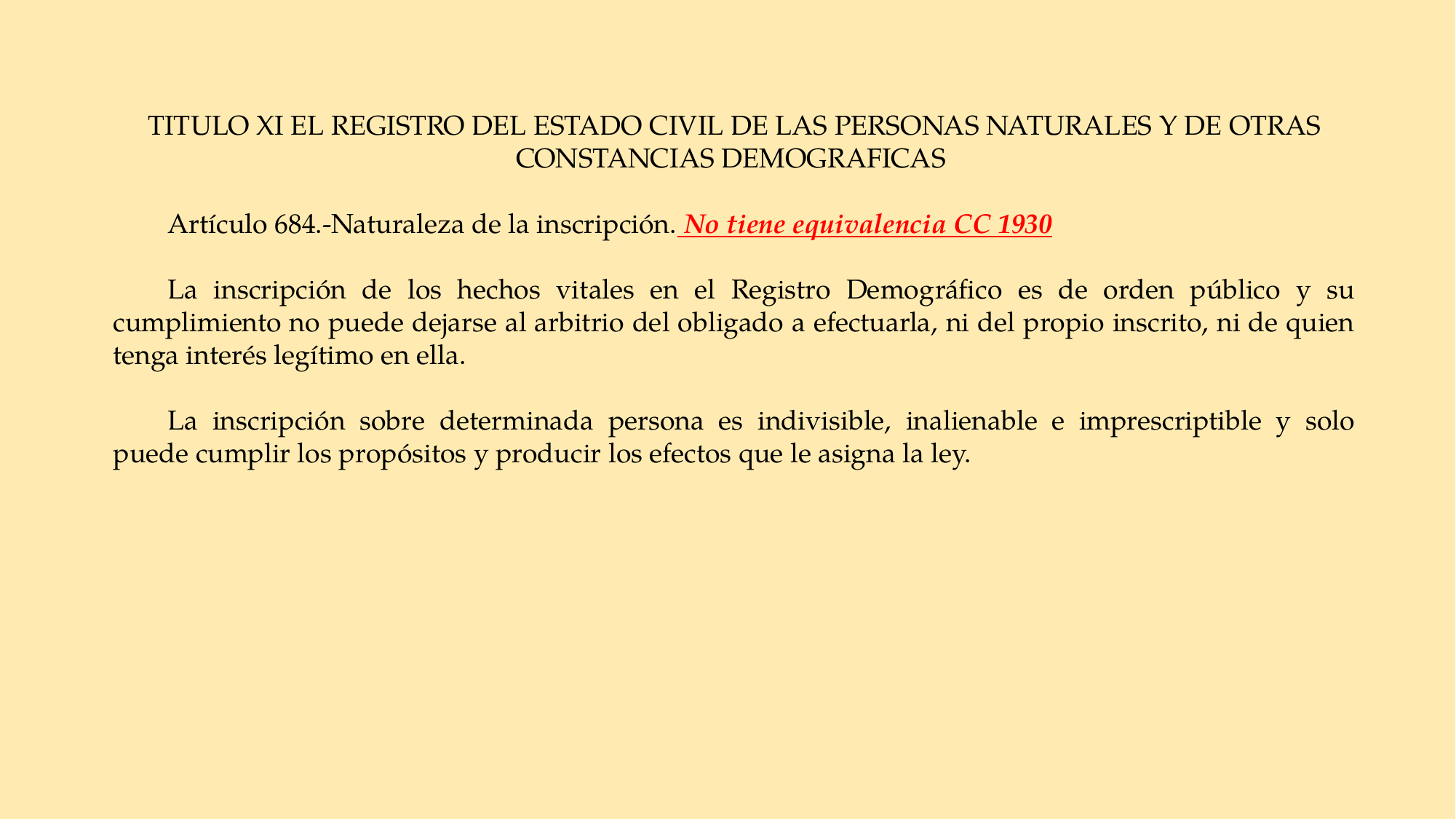

TITULO XI EL REGISTRO DEL ESTADO CIVIL DE LAS PERSONAS NATURALES Y DE OTRAS CONSTANCIAS DEMOGRAFICAS

Artículo 684.-Naturaleza de la inscripción. No tiene equivalencia CC 1930

La inscripción de los hechos vitales en el Registro Demográfico es de orden público y su cumplimiento no puede dejarse al arbitrio del obligado a efectuarla, ni del propio inscrito, ni de quien tenga interés legítimo en ella.

La inscripción sobre determinada persona es indivisible, inalienable e imprescriptible y solo puede cumplir los propósitos y producir los efectos que le asigna la ley.